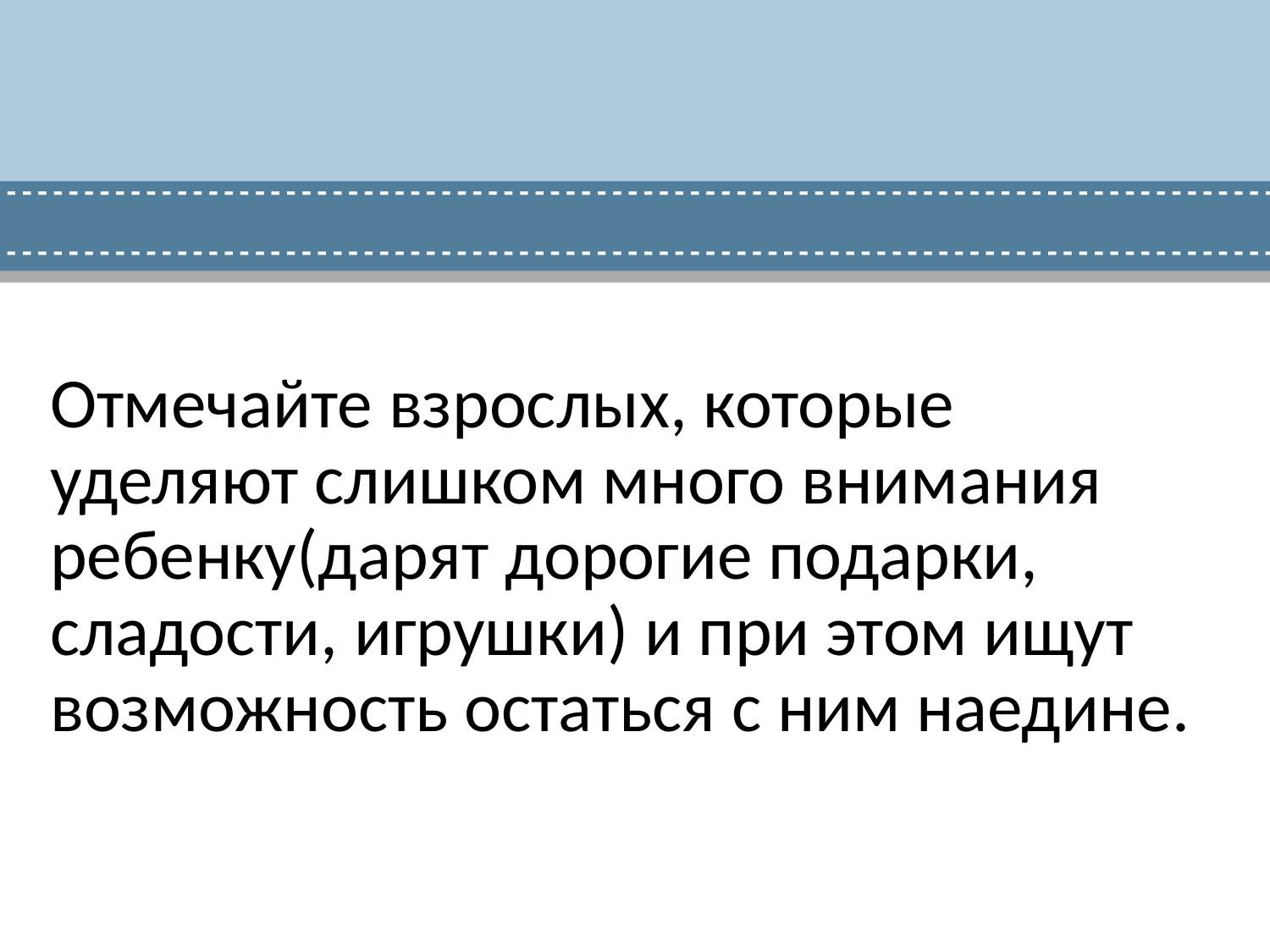

# Отмечайте взрослых, которые  уделяют слишком много внимания ребенку(дарят дорогие подарки, сладости, игрушки) и при этом ищут возможность остаться с ним наедине.